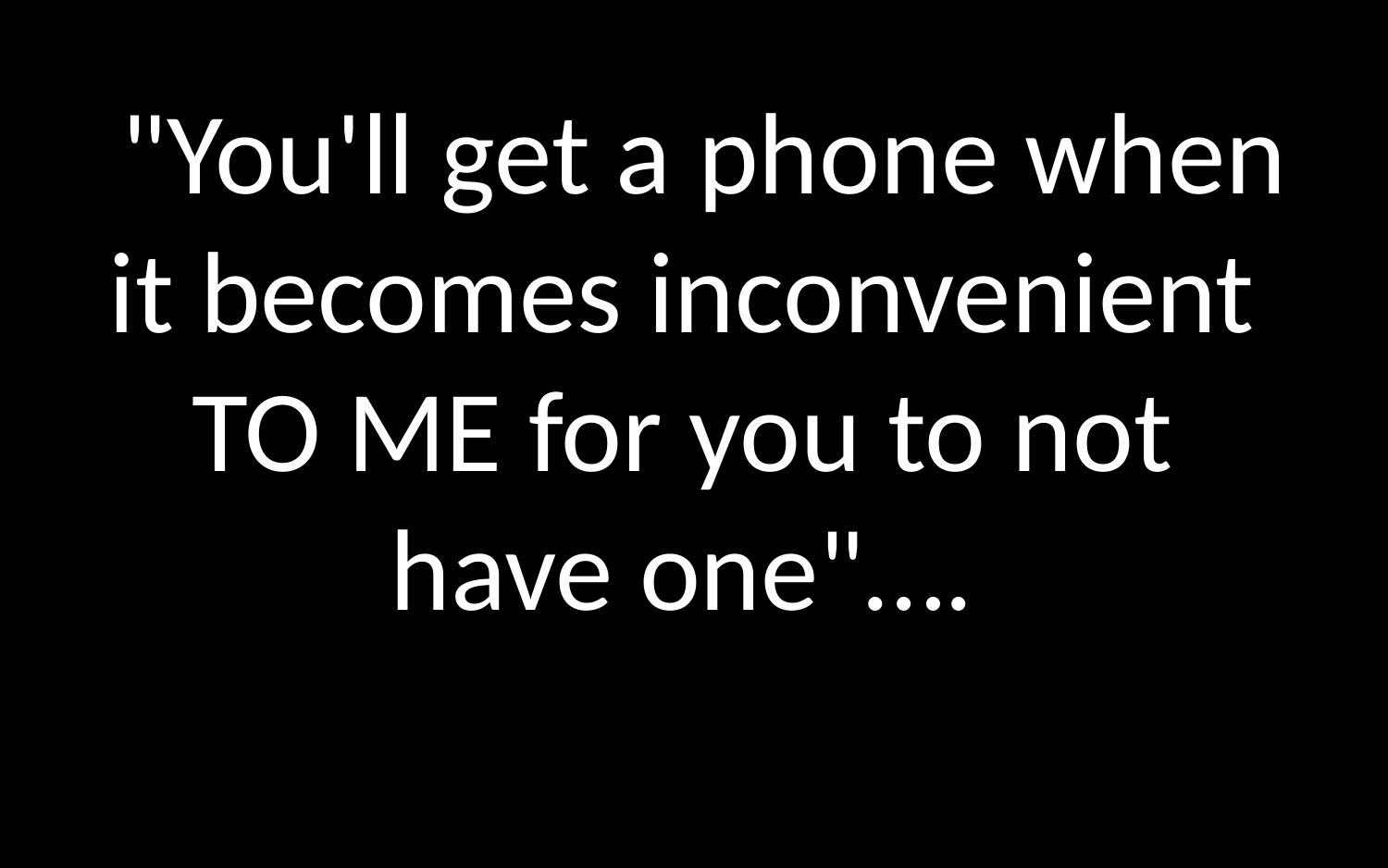

# "You'll get a phone when it becomes inconvenient TO ME for you to not have one"….